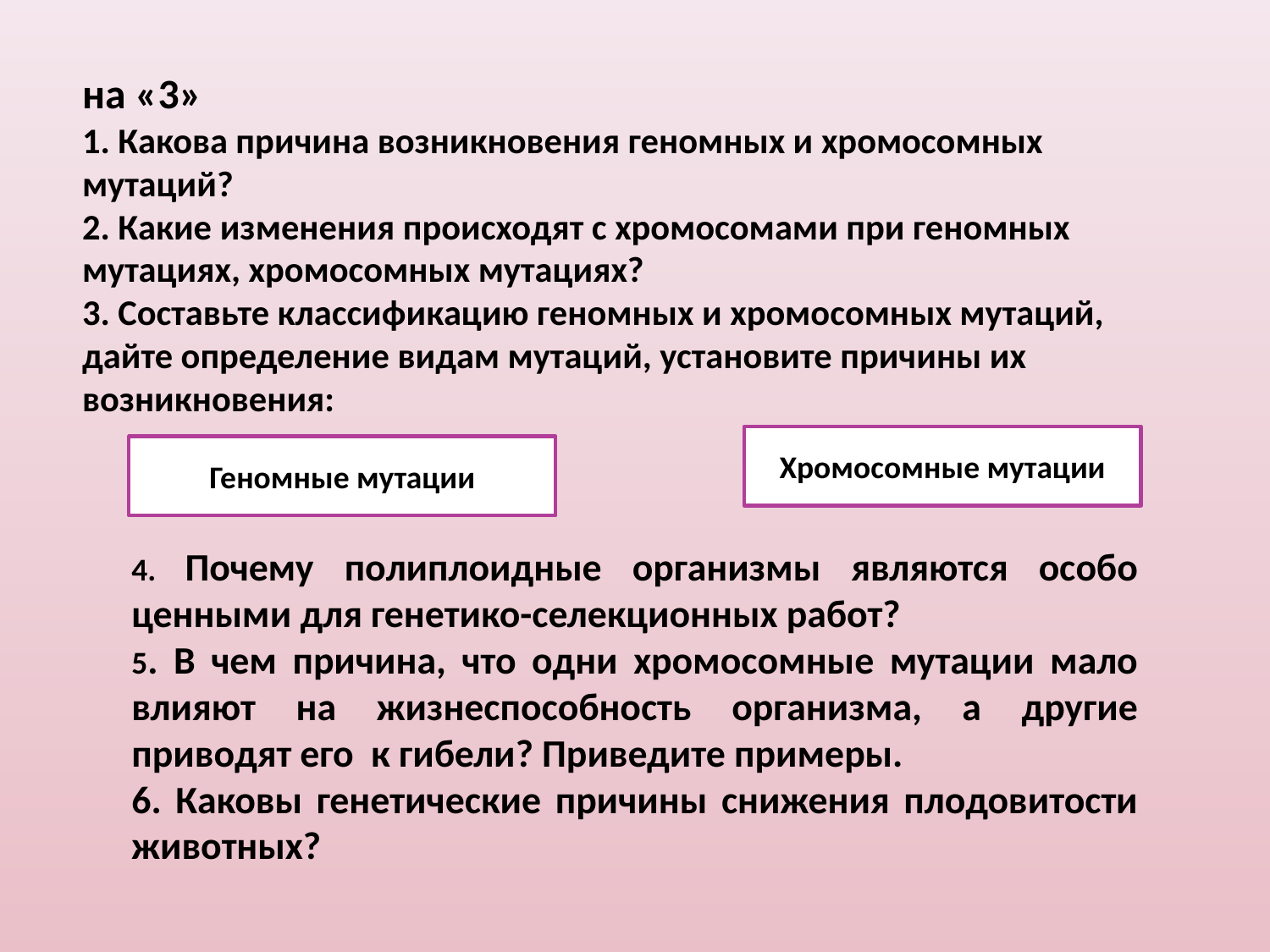

# на «3» 1. Какова причина возникновения геномных и хромосомных мутаций? 2. Какие изменения происходят с хромосомами при геномных мутациях, хромосомных мутациях? 3. Составьте классификацию геномных и хромосомных мутаций, дайте определение видам мутаций, установите причины их возникновения:
Хромосомные мутации
Геномные мутации
4. Почему полиплоидные организмы являются особо ценными для генетико-селекционных работ?
5. В чем причина, что одни хромосомные мутации мало влияют на жизнеспособность организма, а другие приводят его  к гибели? Приведите примеры.
6. Каковы генетические причины снижения плодовитости животных?